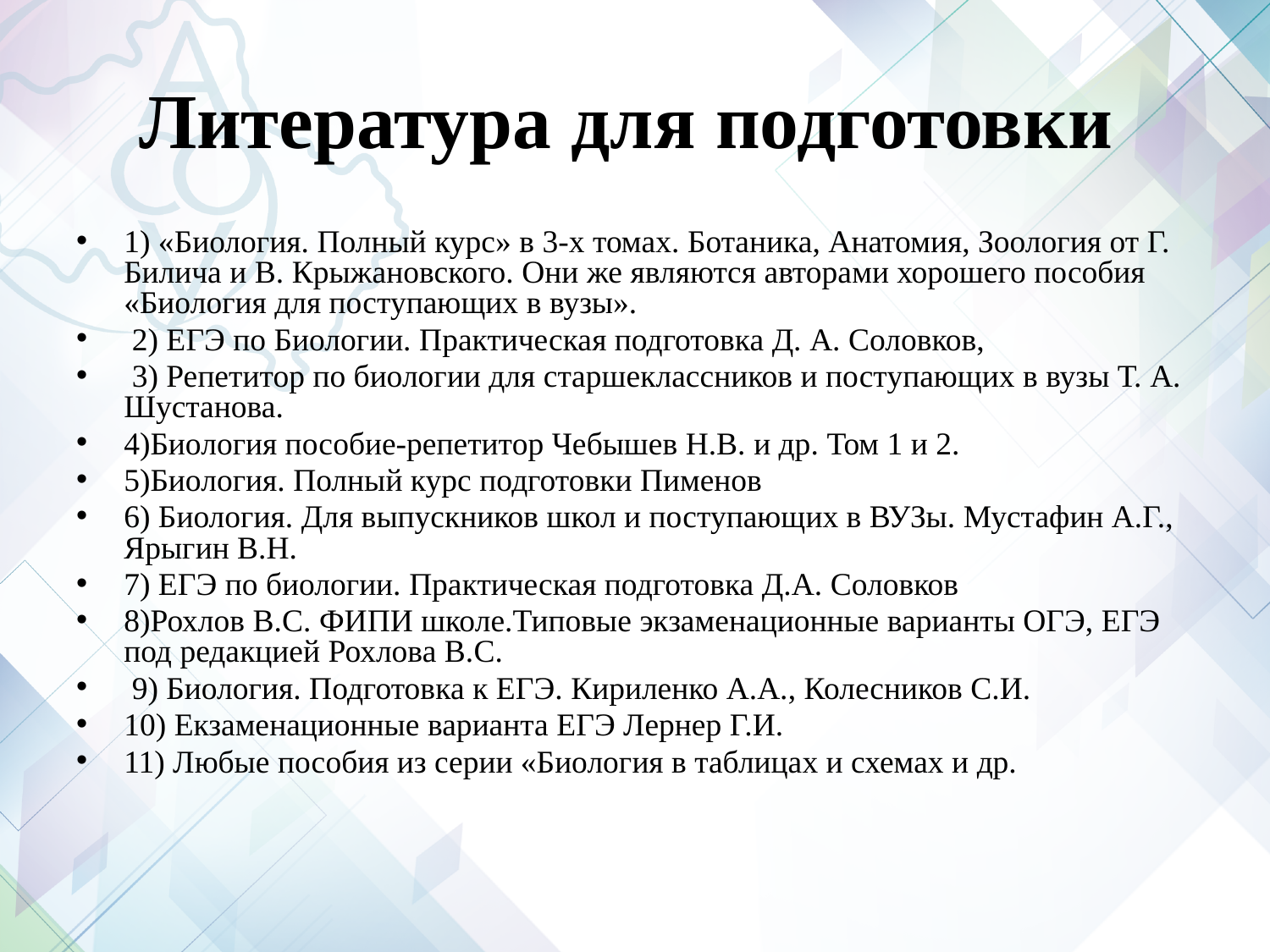

# Литература для подготовки
1) «Биология. Полный курс» в 3-х томах. Ботаника, Анатомия, Зоология от Г. Билича и В. Крыжановского. Они же являются авторами хорошего пособия «Биология для поступающих в вузы».
 2) ЕГЭ по Биологии. Практическая подготовка Д. А. Соловков,
 3) Репетитор по биологии для старшеклассников и поступающих в вузы Т. А. Шустанова.
4)Биология пособие-репетитор Чебышев Н.В. и др. Том 1 и 2.
5)Биология. Полный курс подготовки Пименов
6) Биология. Для выпускников школ и поступающих в ВУЗы. Мустафин А.Г., Ярыгин В.Н.
7) ЕГЭ по биологии. Практическая подготовка Д.А. Соловков
8)Рохлов В.С. ФИПИ школе.Типовые экзаменационные варианты ОГЭ, ЕГЭ под редакцией Рохлова В.С.
 9) Биология. Подготовка к ЕГЭ. Кириленко А.А., Колесников С.И.
10) Екзаменационные варианта ЕГЭ Лернер Г.И.
11) Любые пособия из серии «Биология в таблицах и схемах и др.